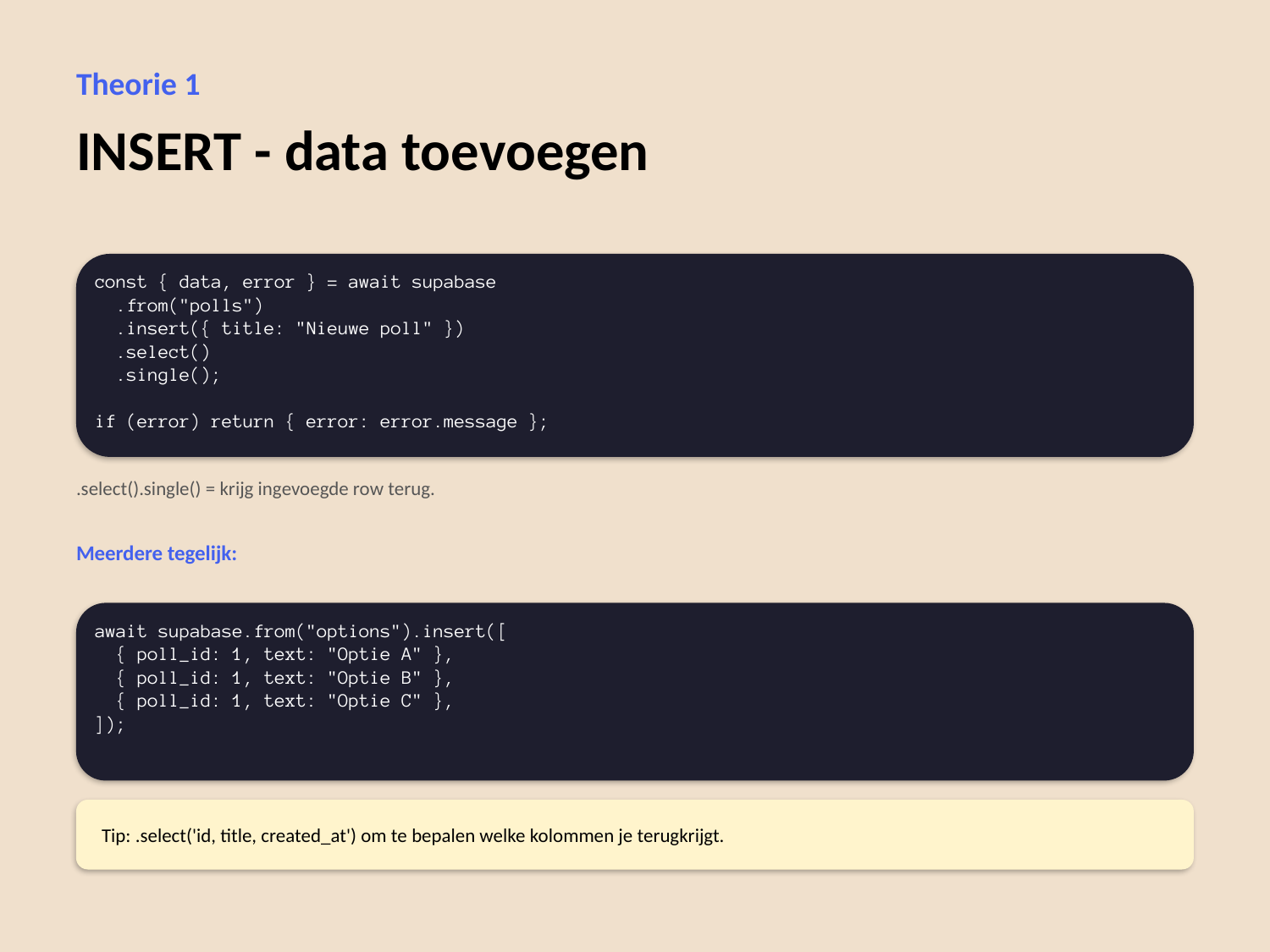

Theorie 1
INSERT - data toevoegen

const { data, error } = await supabase
  .from("polls")
  .insert({ title: "Nieuwe poll" })
  .select()
  .single();

if (error) return { error: error.message };
.select().single() = krijg ingevoegde row terug.
Meerdere tegelijk:

await supabase.from("options").insert([
  { poll_id: 1, text: "Optie A" },
  { poll_id: 1, text: "Optie B" },
  { poll_id: 1, text: "Optie C" },
]);

Tip: .select('id, title, created_at') om te bepalen welke kolommen je terugkrijgt.